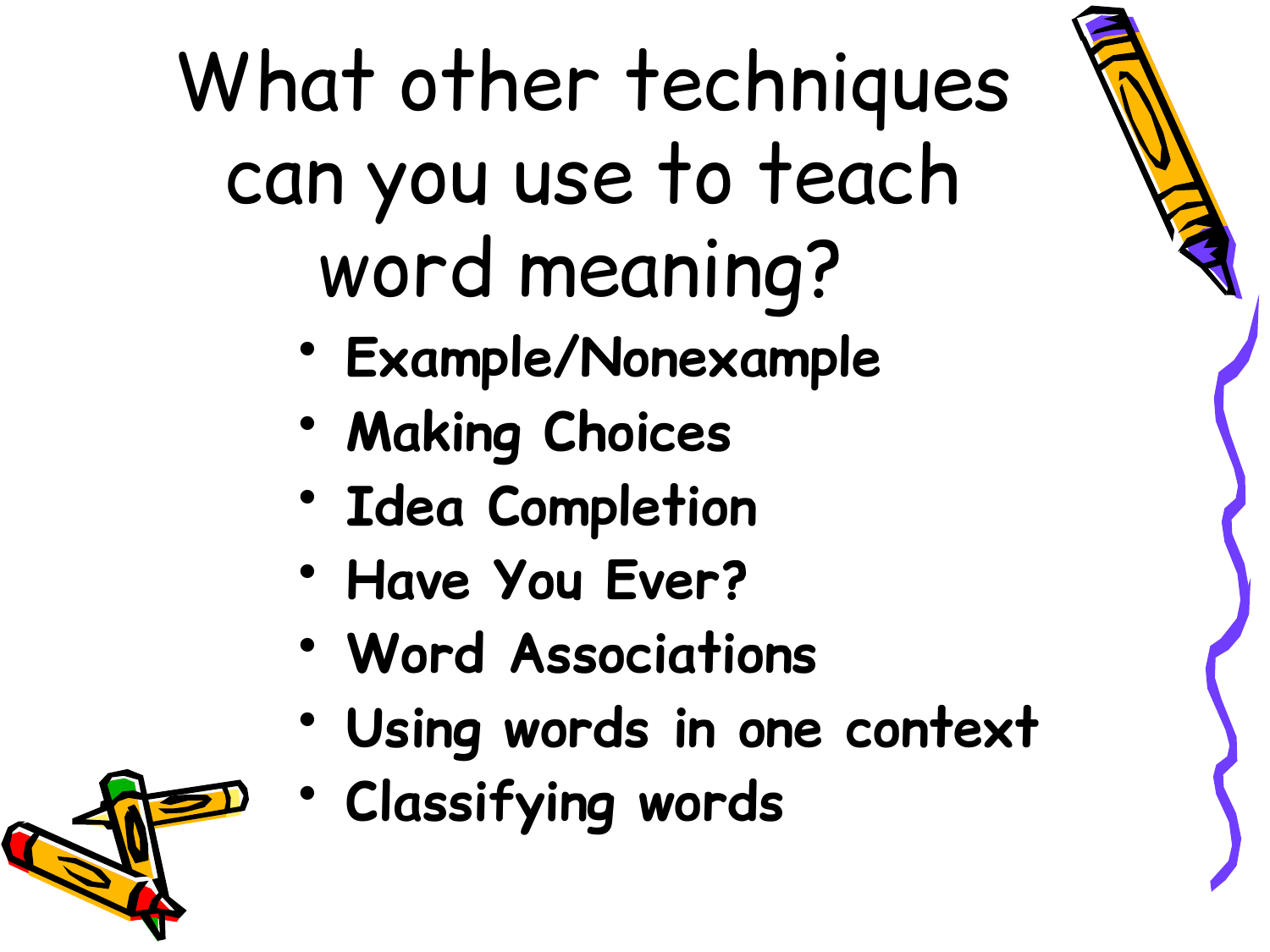

# What other techniques can you use to teach word meaning?
Example/Nonexample
Making Choices
Idea Completion
Have You Ever?
Word Associations
Using words in one context
Classifying words